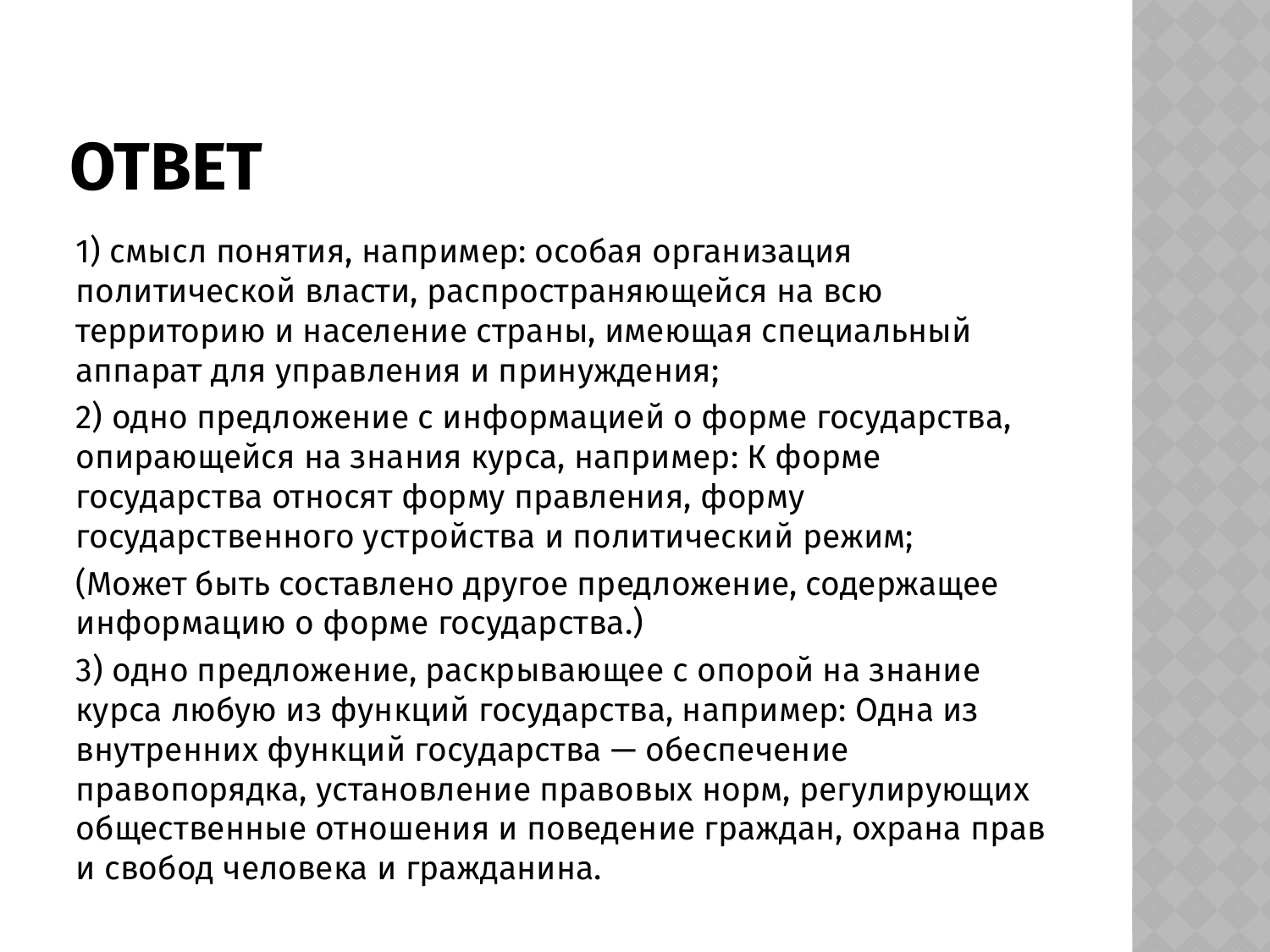

# Ответ
1)  смысл понятия, например: особая организация политической власти, распространяющейся на всю территорию и население страны, имеющая специальный аппарат для управления и принуждения;
2)  одно предложение с информацией о форме государства, опирающейся на знания курса, например: К форме государства относят форму правления, форму государственного устройства и политический режим;
(Может быть составлено другое предложение, содержащее информацию о форме государства.)
3)  одно предложение, раскрывающее с опорой на знание курса любую из функций государства, например: Одна из внутренних функций государства  — обеспечение правопорядка, установление правовых норм, регулирующих общественные отношения и поведение граждан, охрана прав и свобод человека и гражданина.